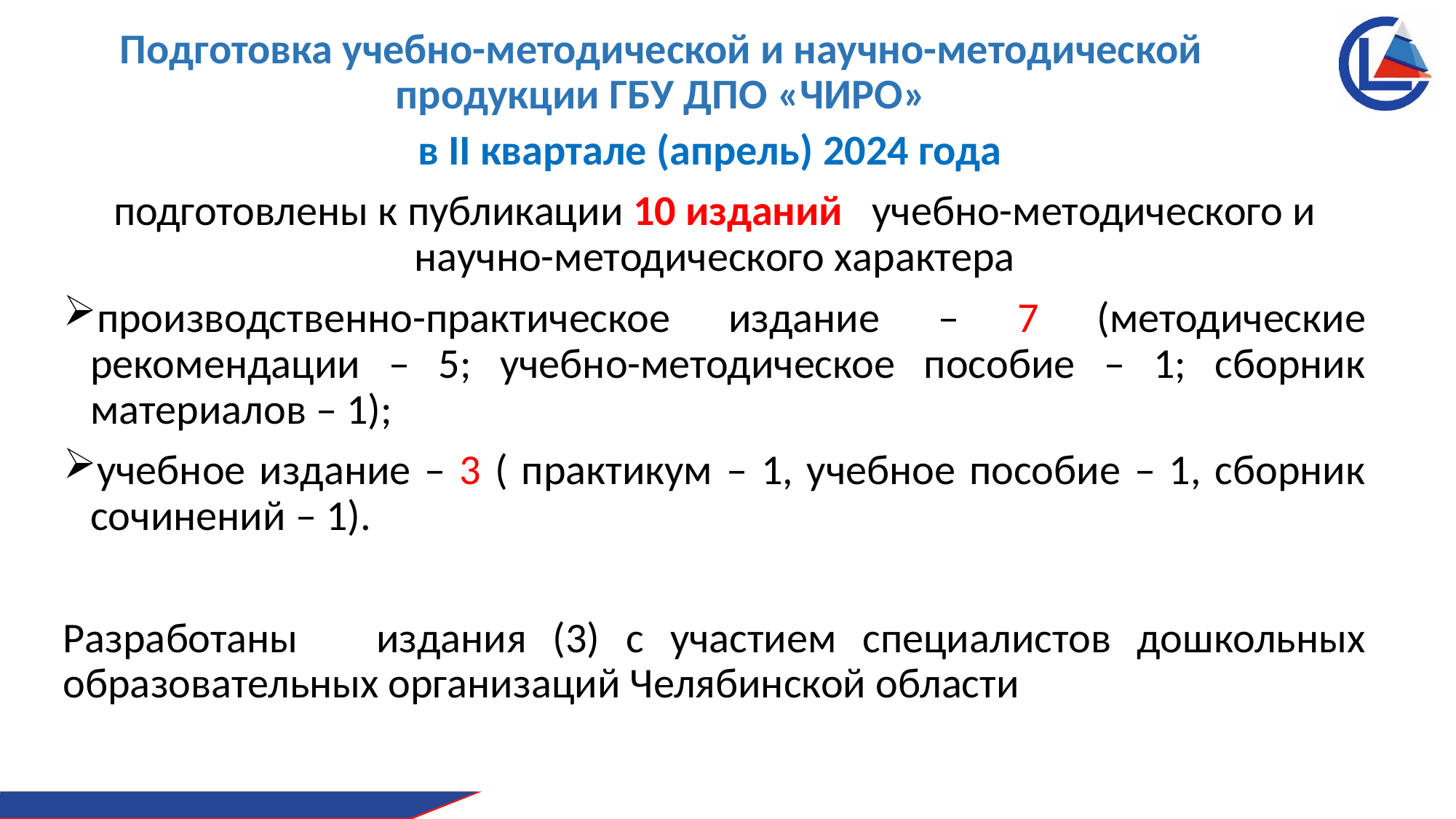

# Подготовка учебно-методической и научно-методической продукции ГБУ ДПО «ЧИРО»
в II квартале (апрель) 2024 года
подготовлены к публикации 10 изданий   учебно-методического и научно-методического характера
производственно-практическое издание – 7 (методические рекомендации – 5; учебно-методическое пособие – 1; сборник материалов – 1);
учебное издание – 3 ( практикум – 1, учебное пособие – 1, сборник сочинений – 1).

Разработаны   издания (3) с участием специалистов дошкольных образовательных организаций Челябинской области